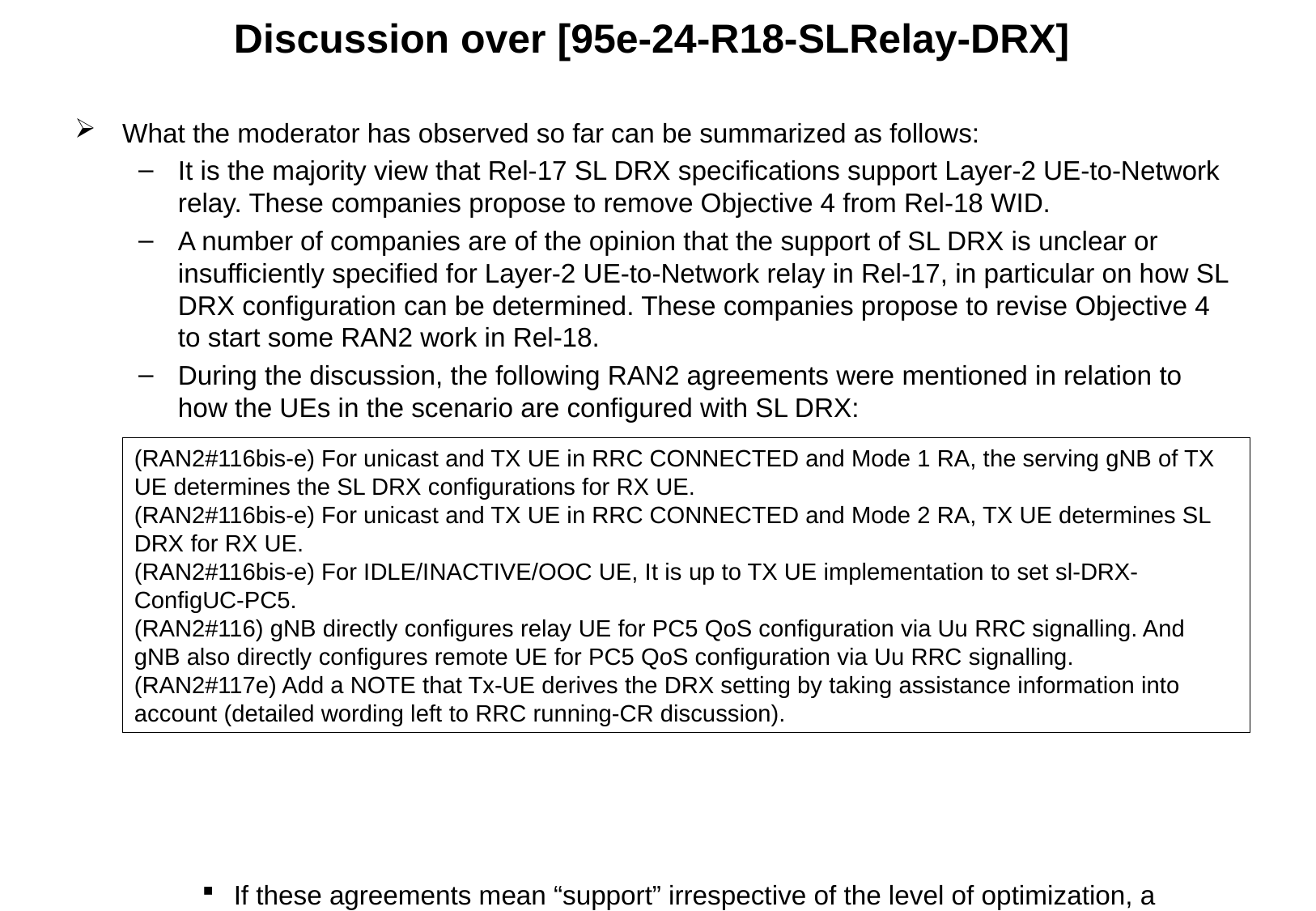

# Discussion over [95e-24-R18-SLRelay-DRX]
What the moderator has observed so far can be summarized as follows:
It is the majority view that Rel-17 SL DRX specifications support Layer-2 UE-to-Network relay. These companies propose to remove Objective 4 from Rel-18 WID.
A number of companies are of the opinion that the support of SL DRX is unclear or insufficiently specified for Layer-2 UE-to-Network relay in Rel-17, in particular on how SL DRX configuration can be determined. These companies propose to revise Objective 4 to start some RAN2 work in Rel-18.
During the discussion, the following RAN2 agreements were mentioned in relation to how the UEs in the scenario are configured with SL DRX:

If these agreements mean “support” irrespective of the level of optimization, a conclusion on Objective 4 can be drawn and the group can discuss whether additional enhancements are necessary in Rel-18.
Updating the WID objective or using TEI18 was mentioned.

(RAN2#116bis-e) For unicast and TX UE in RRC CONNECTED and Mode 1 RA, the serving gNB of TX UE determines the SL DRX configurations for RX UE.
(RAN2#116bis-e) For unicast and TX UE in RRC CONNECTED and Mode 2 RA, TX UE determines SL DRX for RX UE.
(RAN2#116bis-e) For IDLE/INACTIVE/OOC UE, It is up to TX UE implementation to set sl-DRX-ConfigUC-PC5.
(RAN2#116) gNB directly configures relay UE for PC5 QoS configuration via Uu RRC signalling. And gNB also directly configures remote UE for PC5 QoS configuration via Uu RRC signalling.
(RAN2#117e) Add a NOTE that Tx-UE derives the DRX setting by taking assistance information into account (detailed wording left to RRC running-CR discussion).